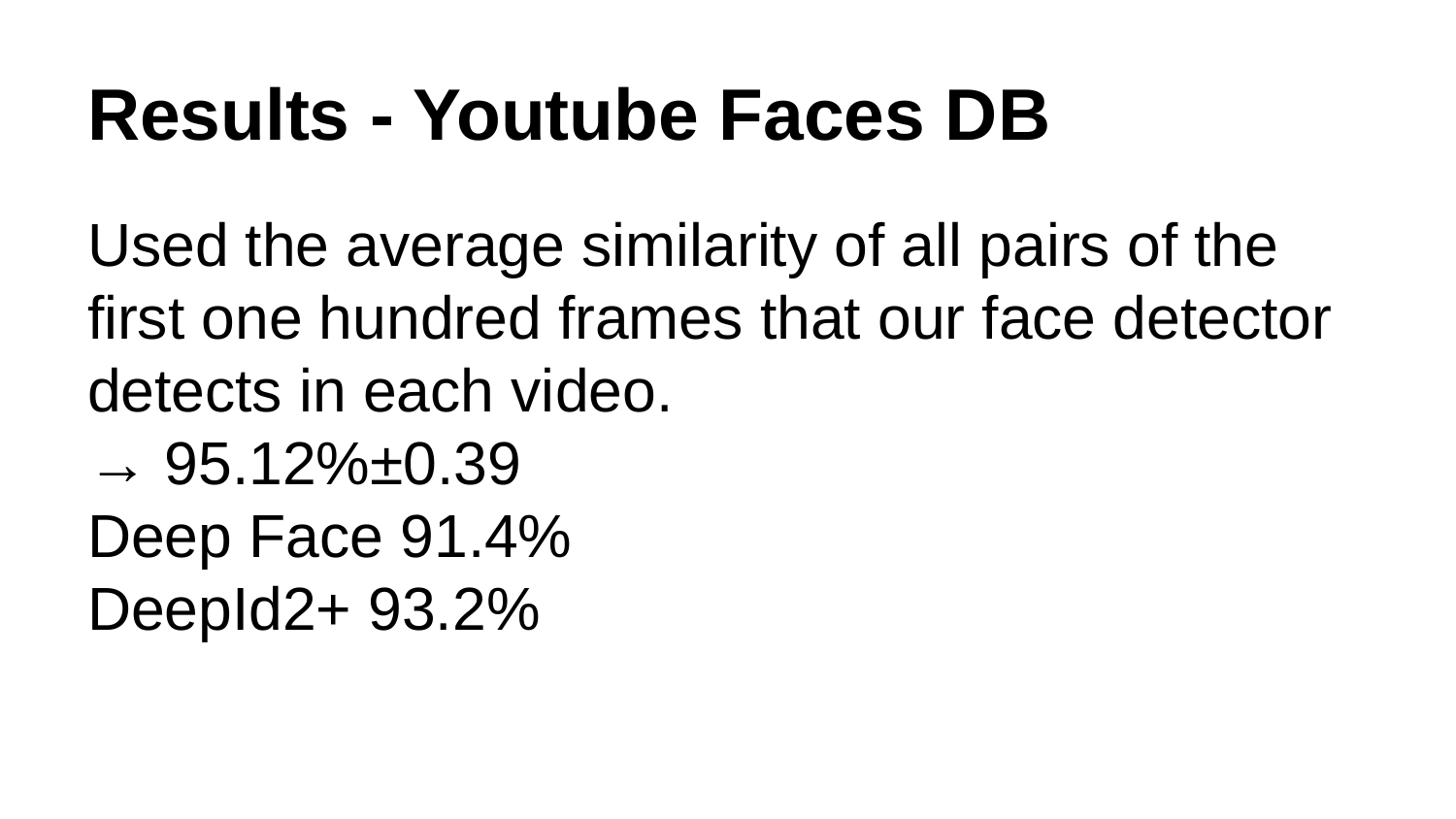

# Results - Youtube Faces DB
Used the average similarity of all pairs of the first one hundred frames that our face detector detects in each video.
→ 95.12%±0.39
Deep Face 91.4%
DeepId2+ 93.2%